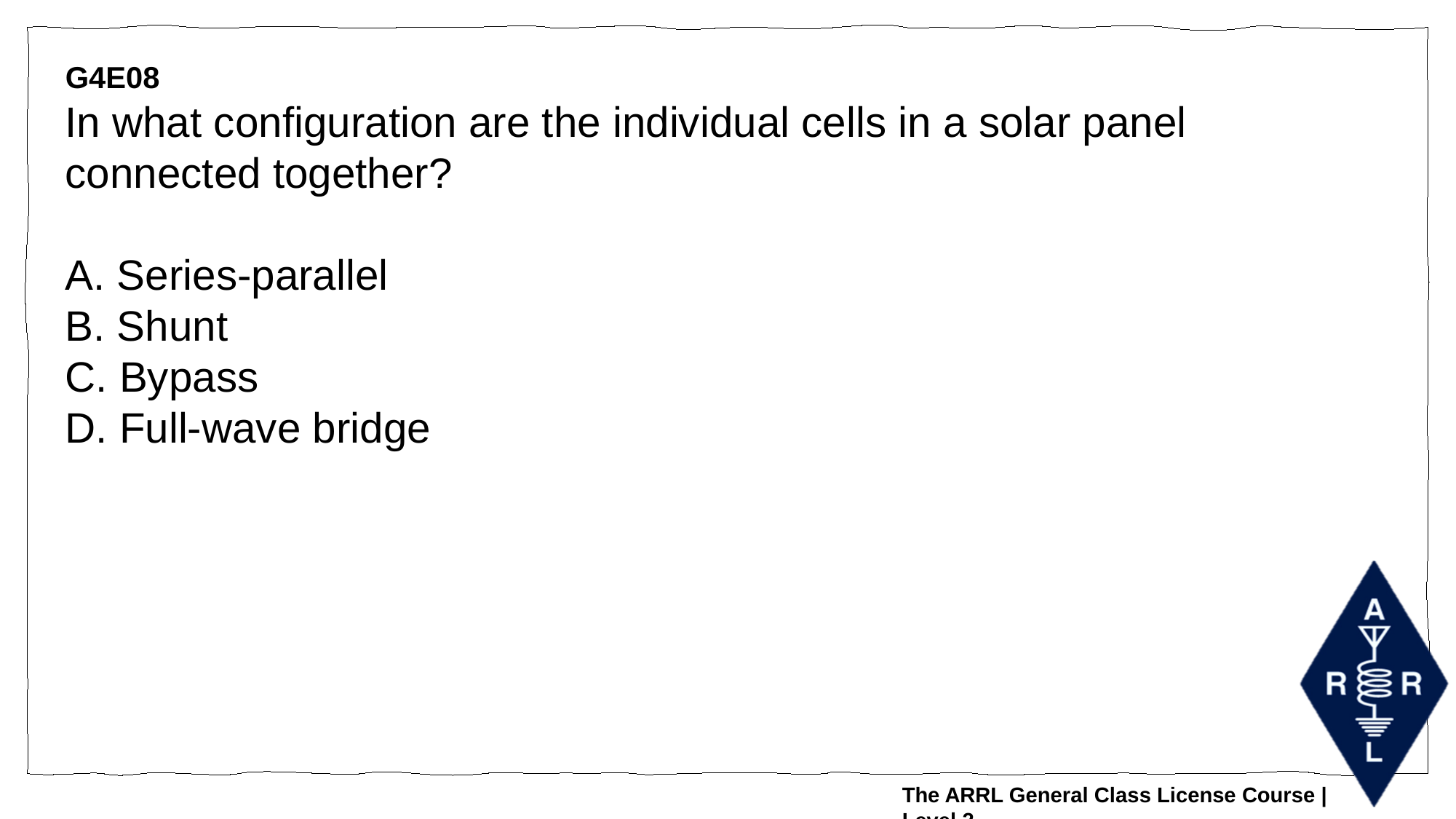

G4E08
In what configuration are the individual cells in a solar panel connected together?

A. Series-parallel
B. Shunt
C. Bypass
D. Full-wave bridge